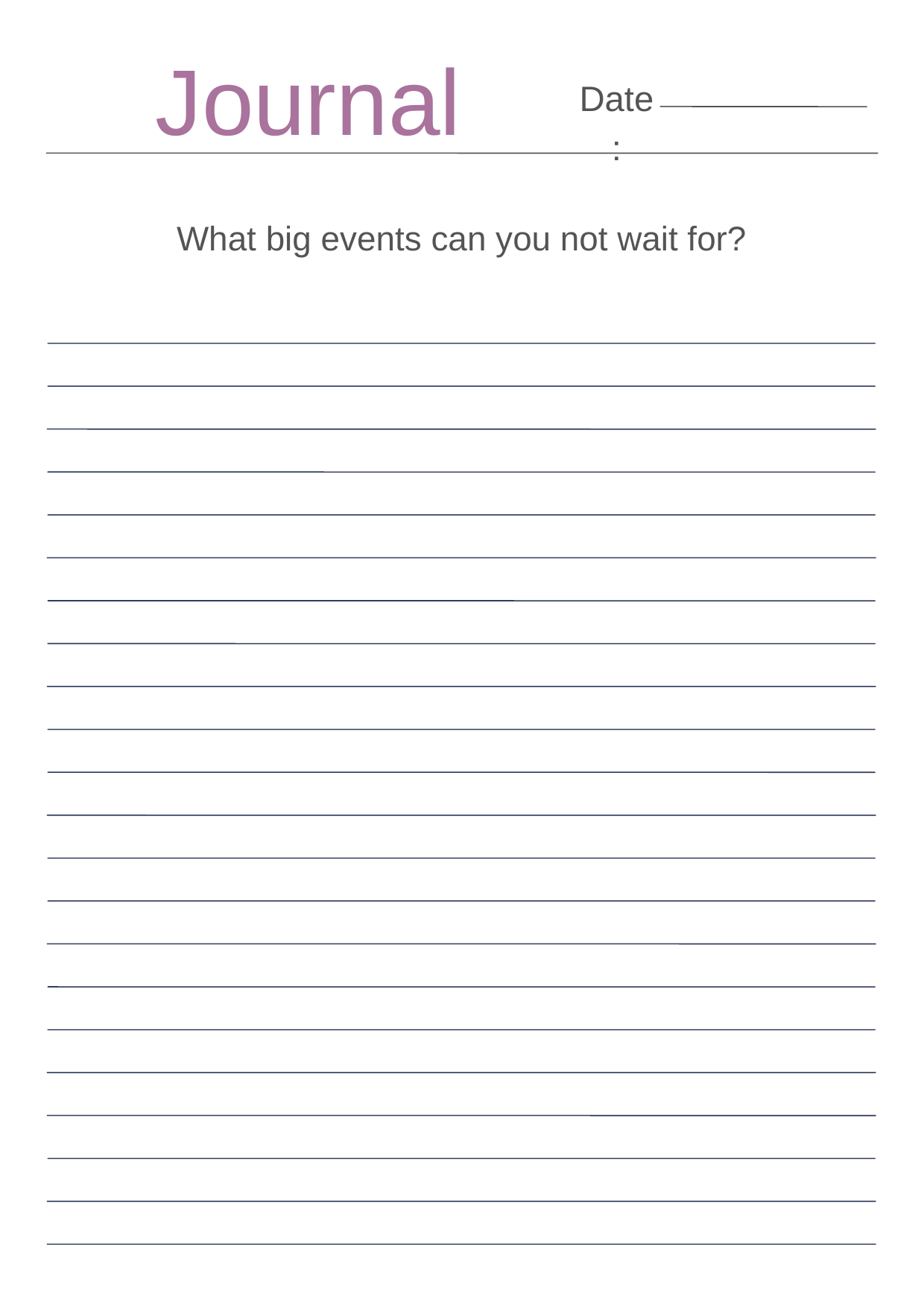

Journal
Date:

What big events can you not wait for?